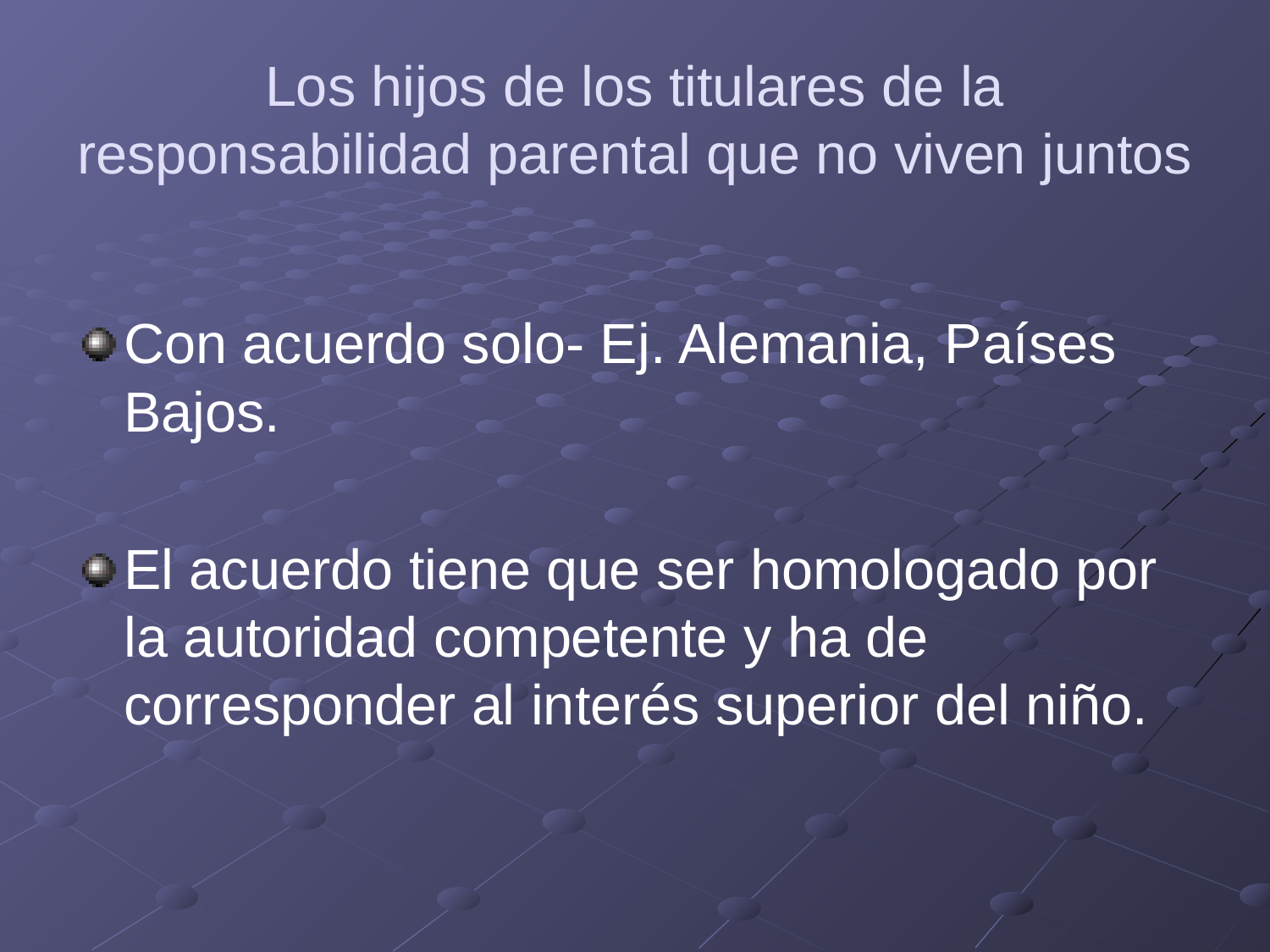

# Los hijos de los titulares de la responsabilidad parental que no viven juntos

Con acuerdo solo- Ej. Alemania, Países Bajos.

El acuerdo tiene que ser homologado por la autoridad competente y ha de corresponder al interés superior del niño.